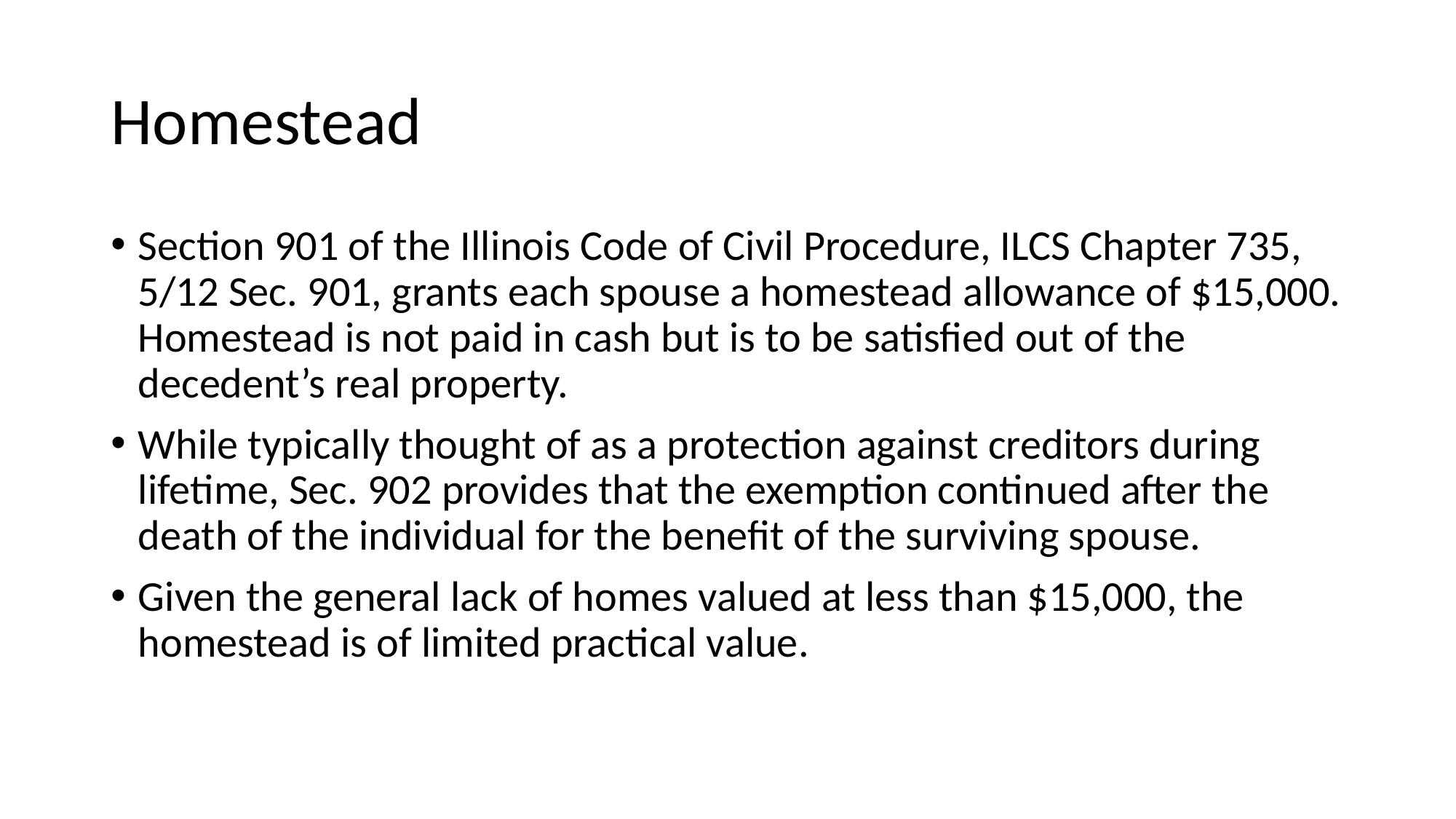

# Homestead
Section 901 of the Illinois Code of Civil Procedure, ILCS Chapter 735, 5/12 Sec. 901, grants each spouse a homestead allowance of $15,000. Homestead is not paid in cash but is to be satisfied out of the decedent’s real property.
While typically thought of as a protection against creditors during lifetime, Sec. 902 provides that the exemption continued after the death of the individual for the benefit of the surviving spouse.
Given the general lack of homes valued at less than $15,000, the homestead is of limited practical value.